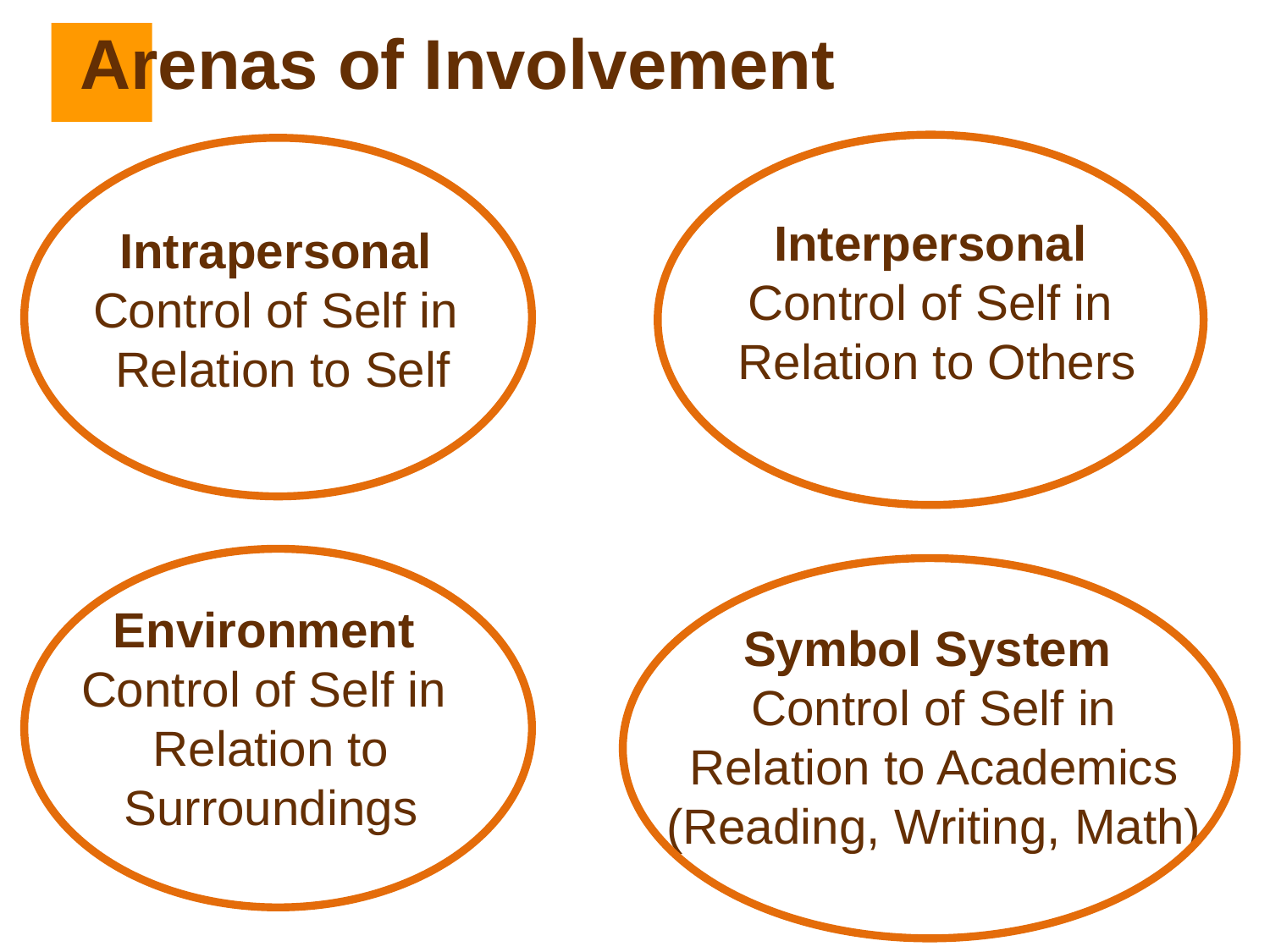

Arenas of Involvement

Interpersonal
Control of Self in
Relation to Others
Intrapersonal
Control of Self in
Relation to Self

Environment
Control of Self in
Relation to Surroundings
Symbol System
Control of Self in Relation to Academics (Reading, Writing, Math)